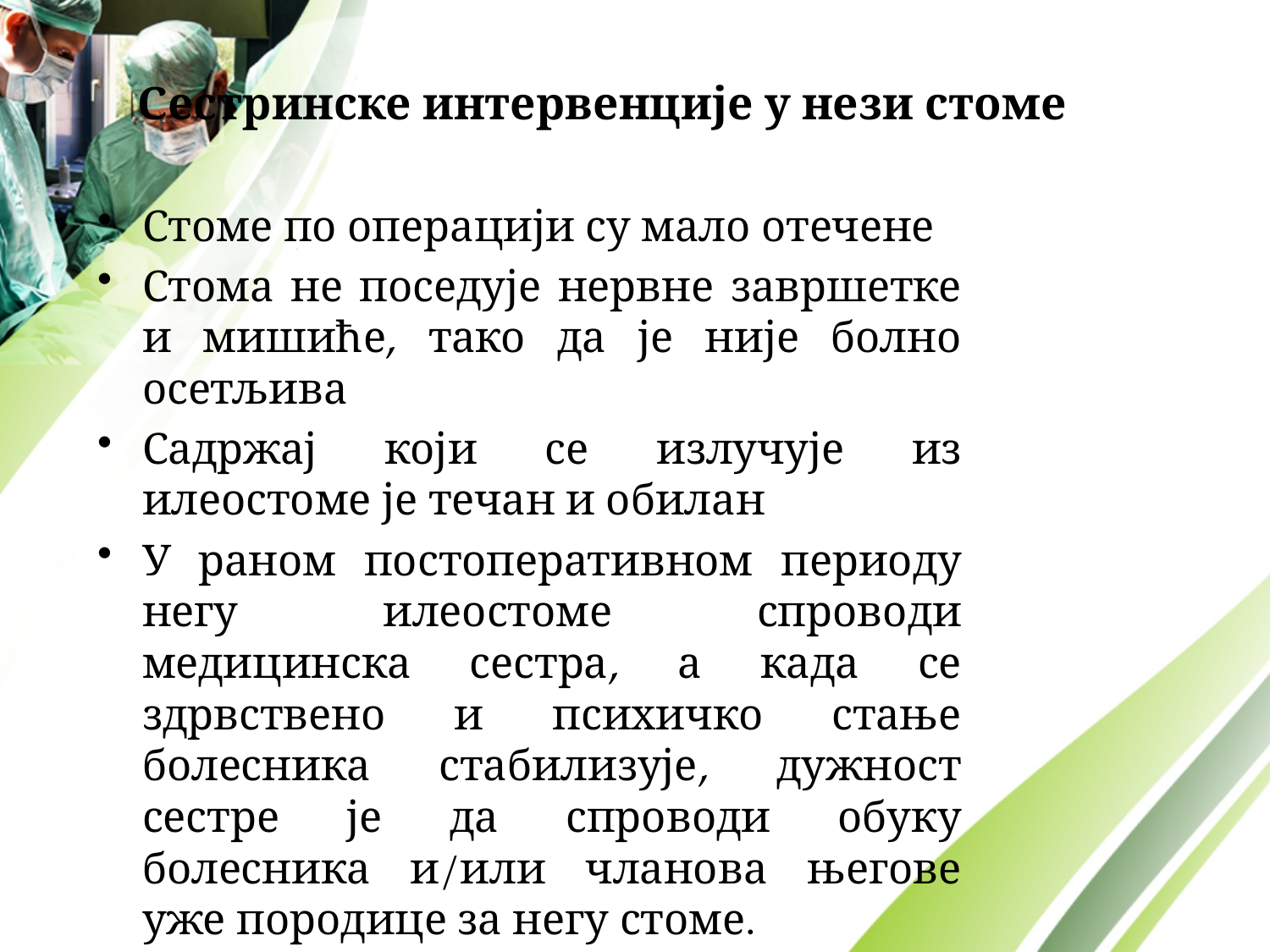

# Сестринске интервенције у нези стоме
Стоме по операцији су мало отечене
Стома не поседује нервне завршетке и мишиће, тако да је није болно осетљива
Садржај који се излучује из илеостоме је течан и обилан
У раном постоперативном периоду негу илеостоме спроводи медицинска сестра, а када се здрвствено и психичко стање болесника стабилизује, дужност сестре је да спроводи обуку болесника и/или чланова његове уже породице за негу стоме.